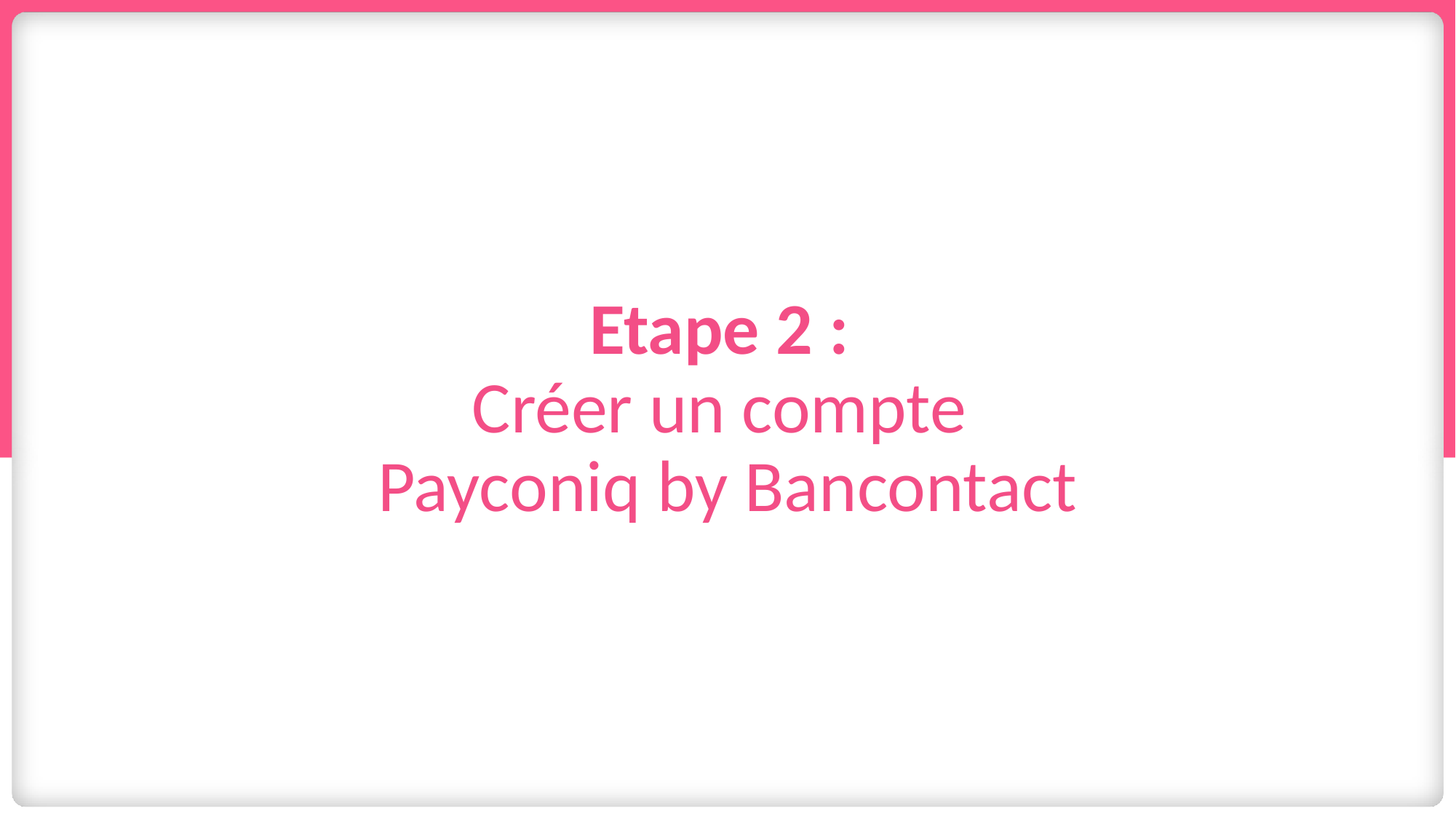

# Etape 2 : Créer un compte Payconiq by Bancontact